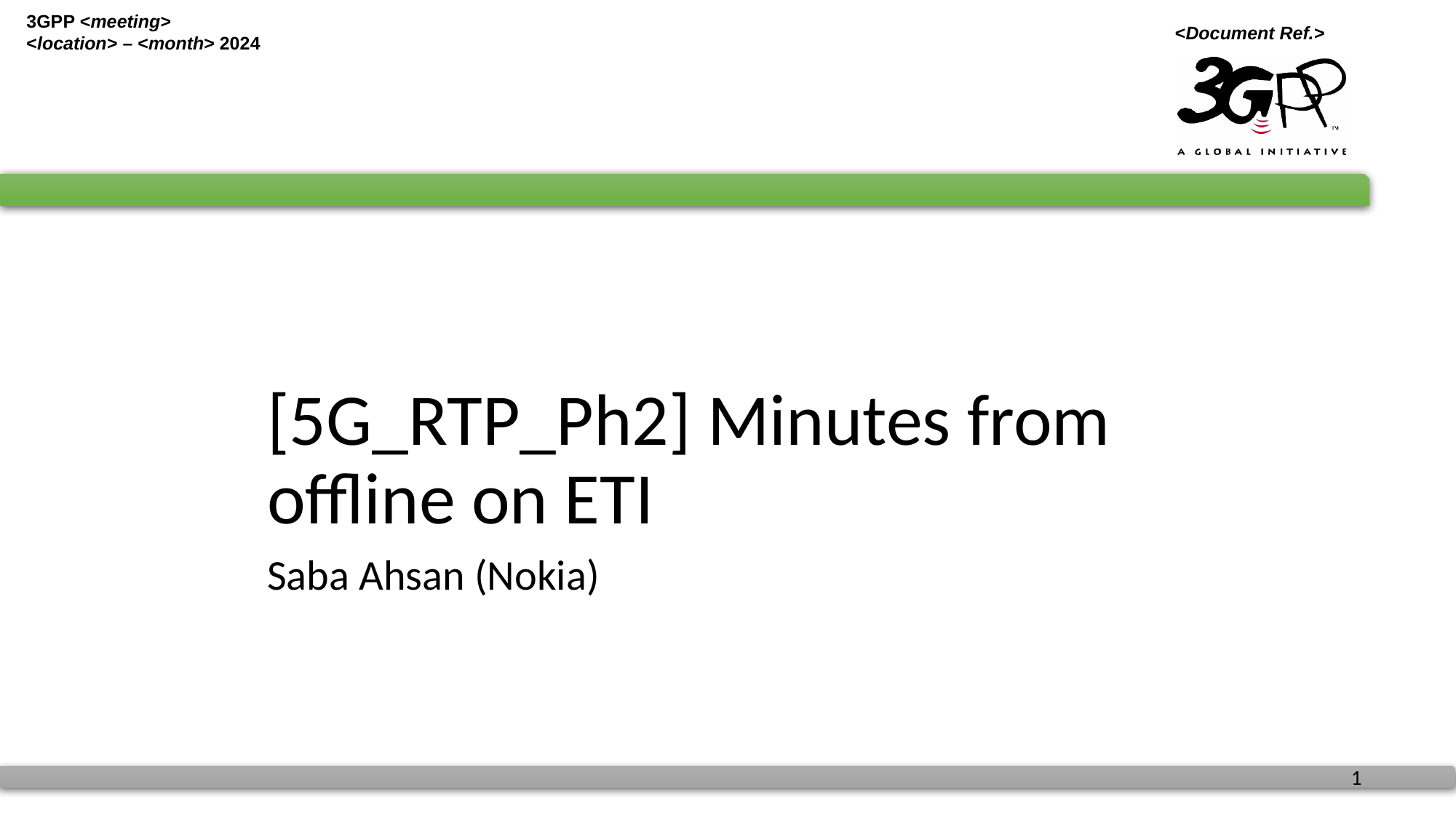

# [5G_RTP_Ph2] Minutes from offline on ETI
Saba Ahsan (Nokia)